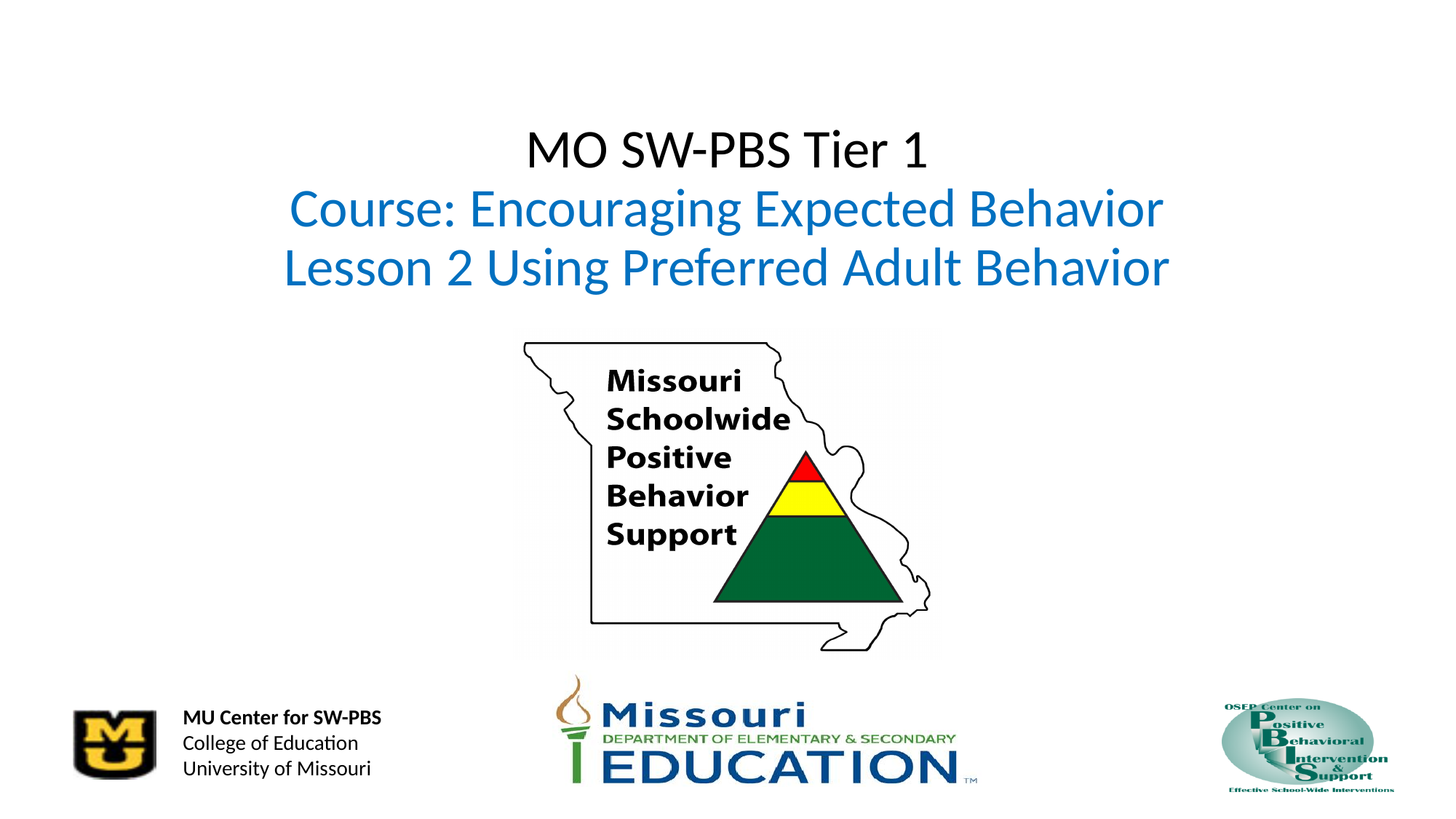

# MO SW-PBS Tier 1 Course: Encouraging Expected Behavior Lesson 2 Using Preferred Adult Behavior